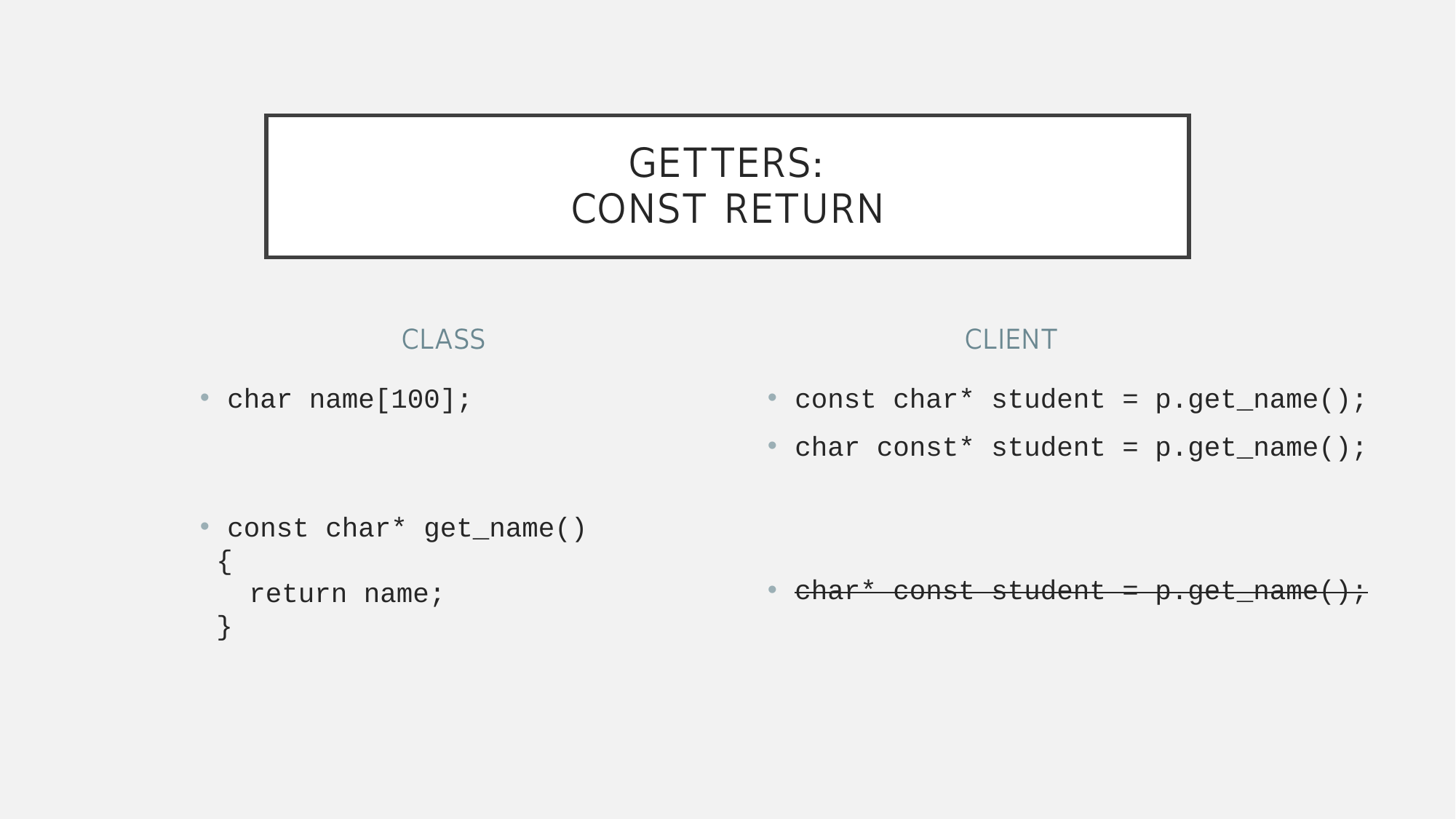

# getters: const return
class
client
char name[100];

const char* get_name()
 {
   return name;
 }
const char* student = p.get_name();
char const* student = p.get_name();

char* const student = p.get_name();